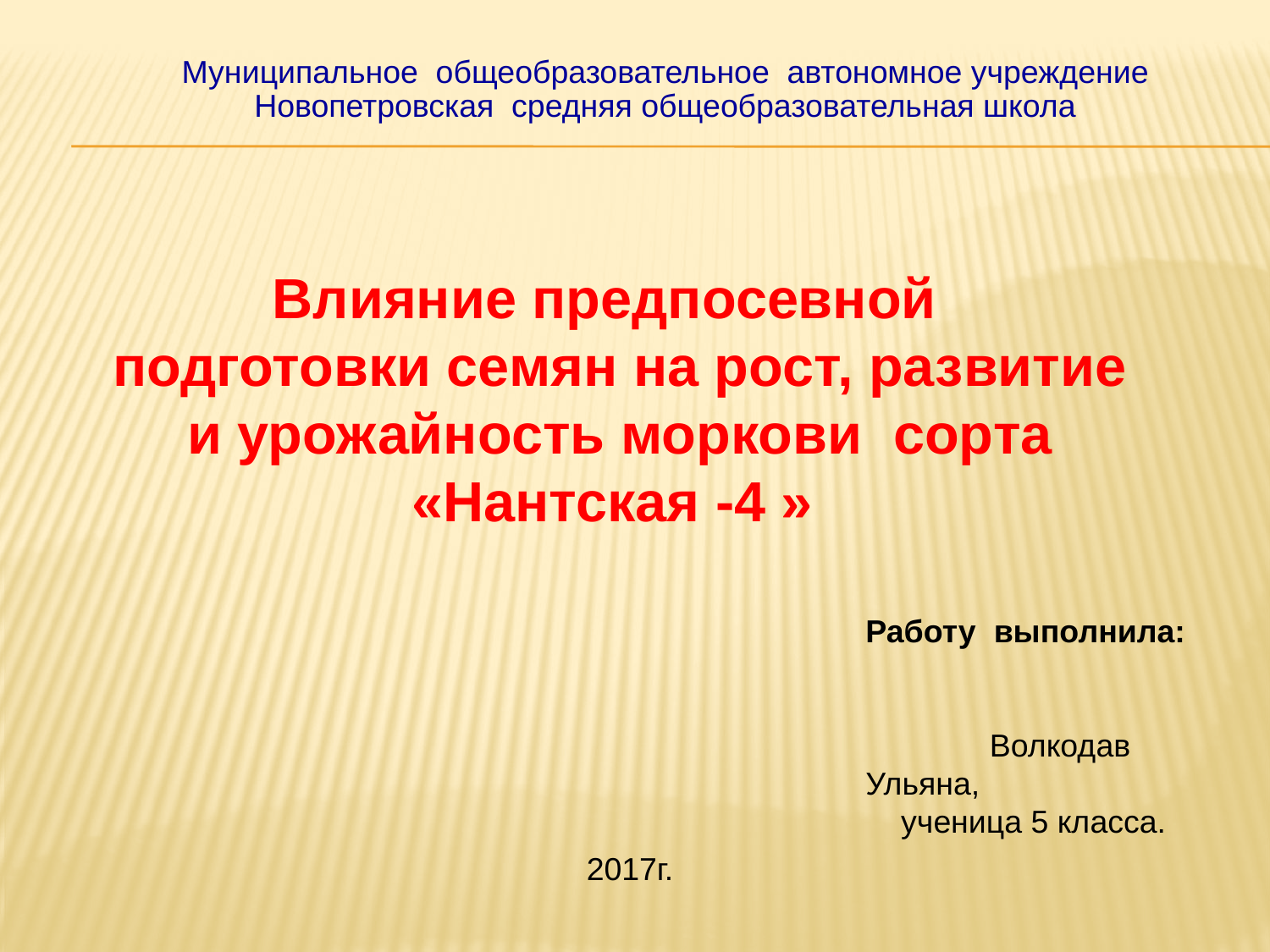

Муниципальное  общеобразовательное  автономное учреждение
Новопетровская  средняя общеобразовательная школа

Влияние предпосевной
подготовки семян на рост, развитие и урожайность моркови  сорта «Нантская -4 »
Работу  выполнила:                                                                                         Волкодав Ульяна,                            ученица 5 класса.

2017г.